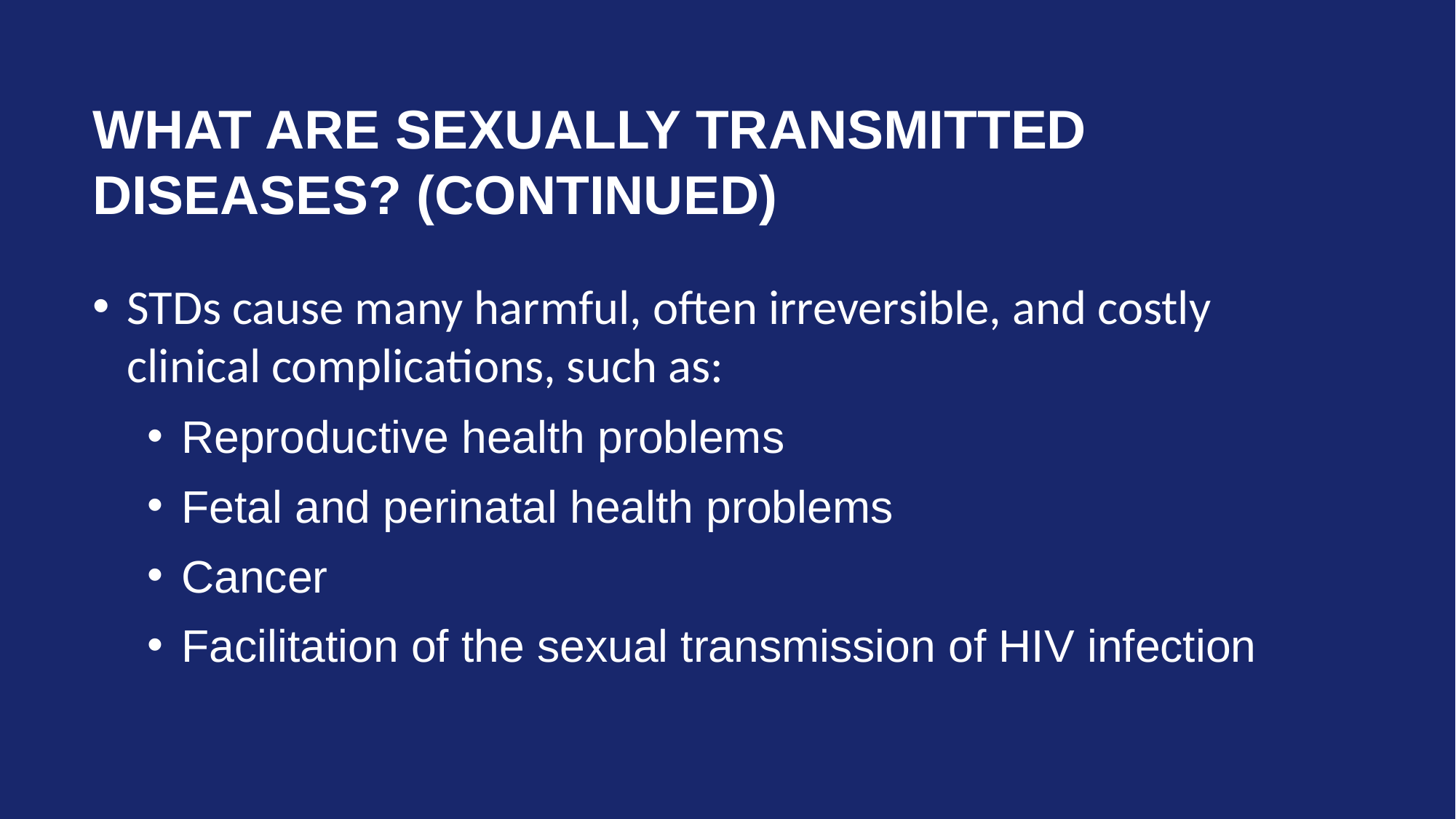

# What are Sexually Transmitted Diseases? (continued)
STDs cause many harmful, often irreversible, and costly clinical complications, such as:
Reproductive health problems
Fetal and perinatal health problems
Cancer
Facilitation of the sexual transmission of HIV infection